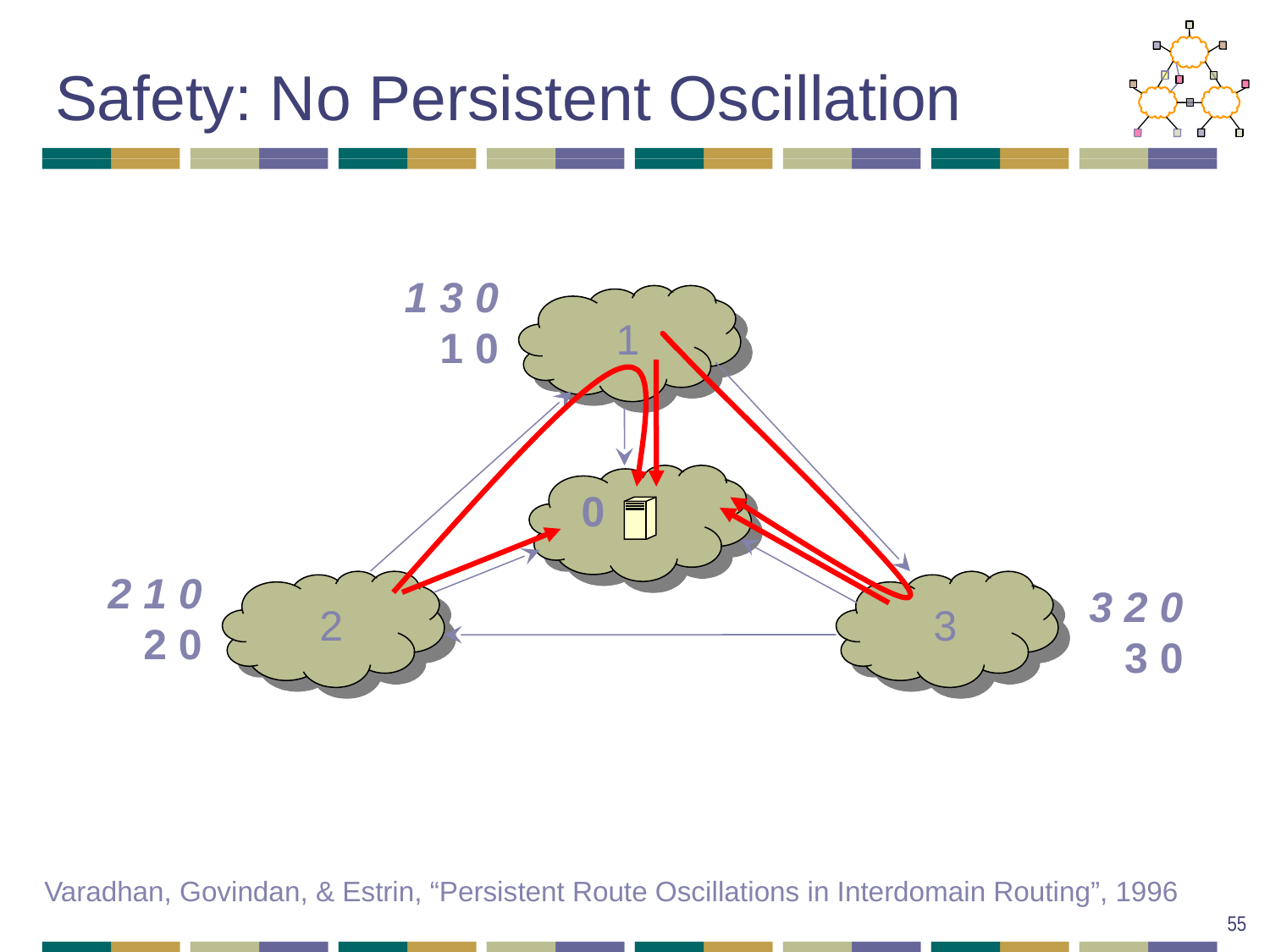

# Safety: No Persistent Oscillation
1 3 0
  1 0

1

2
3

0

2 1 0
  2 0
3 2 0
  3 0
Varadhan, Govindan, & Estrin, “Persistent Route Oscillations in Interdomain Routing”, 1996
55